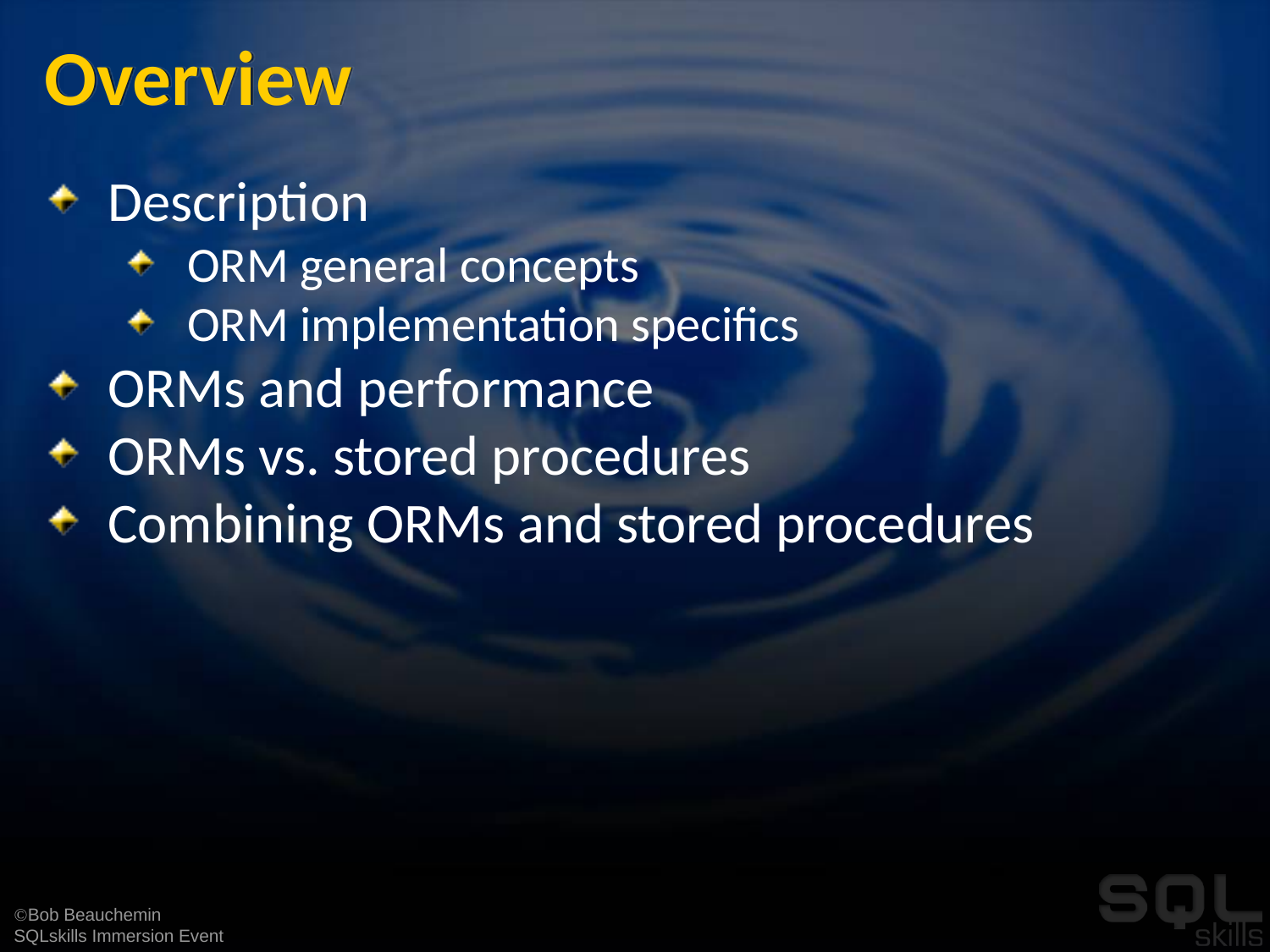

# Overview
Description
ORM general concepts
ORM implementation specifics
ORMs and performance
ORMs vs. stored procedures
Combining ORMs and stored procedures